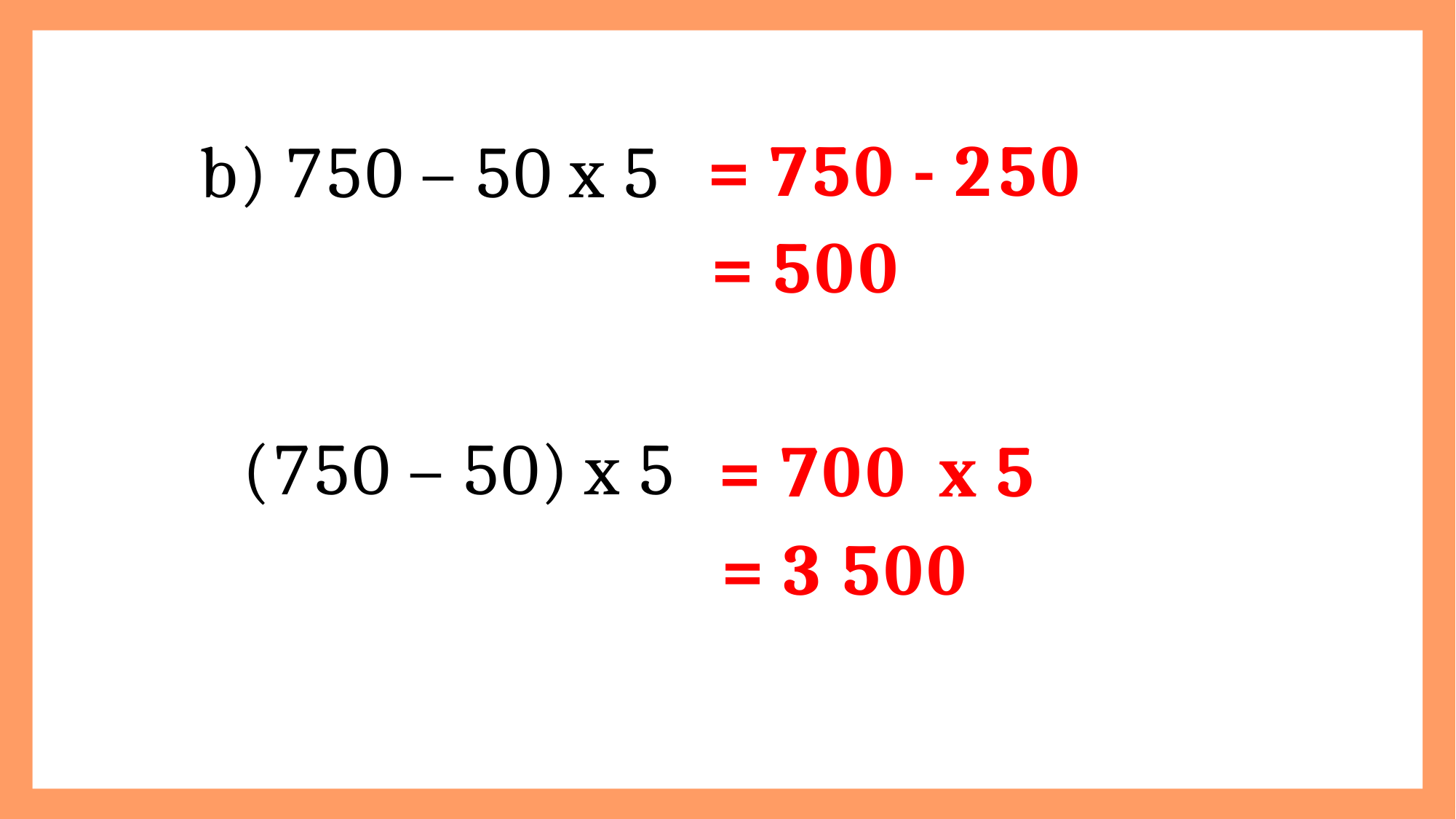

= 750 - 250
b) 750 – 50 x 5
= 500
(750 – 50) x 5
= 700  x 5
= 3 500